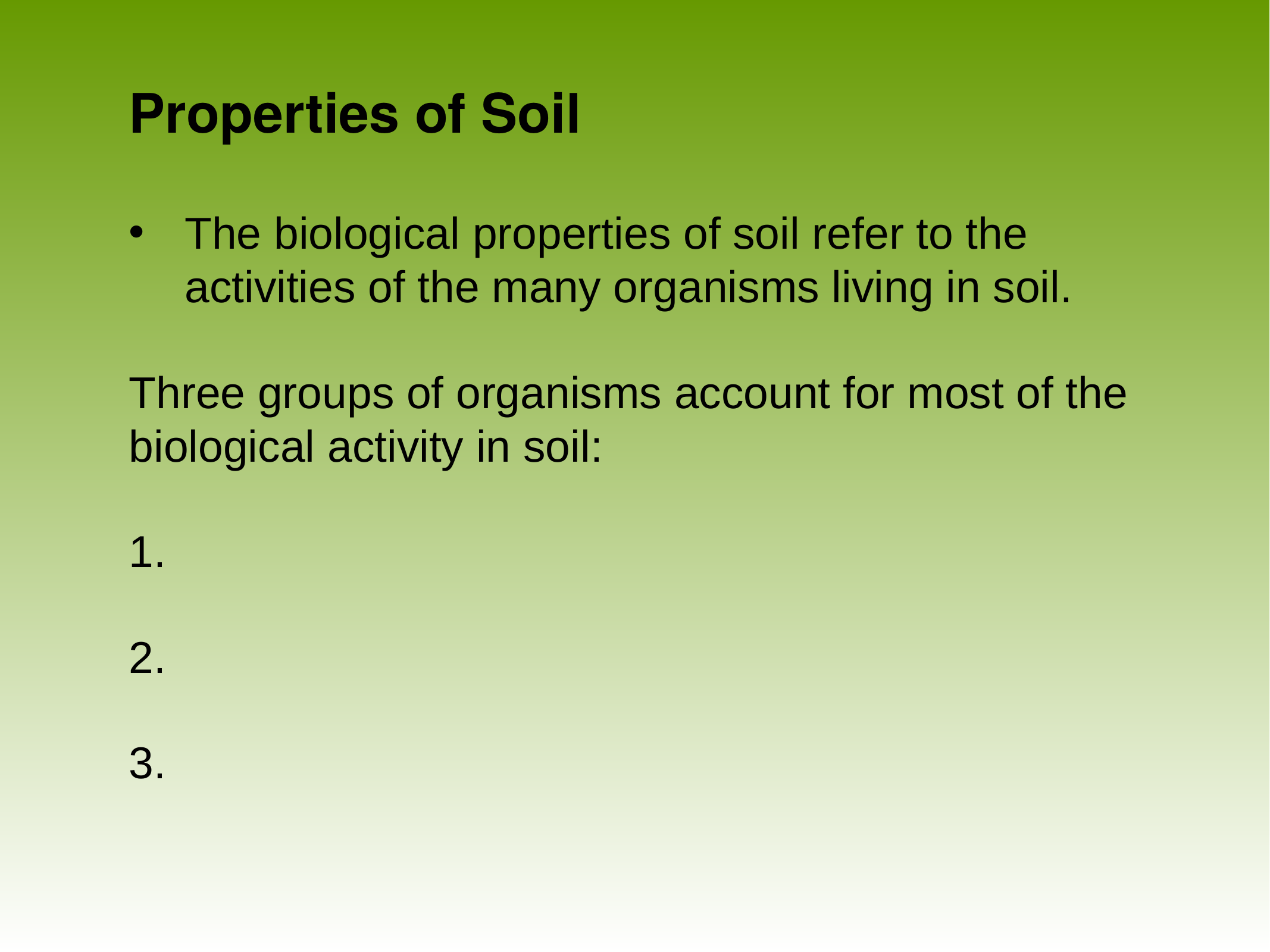

# Properties of Soil
The biological properties of soil refer to the activities of the many organisms living in soil.
Three groups of organisms account for most of the biological activity in soil:
1.
2.
3.